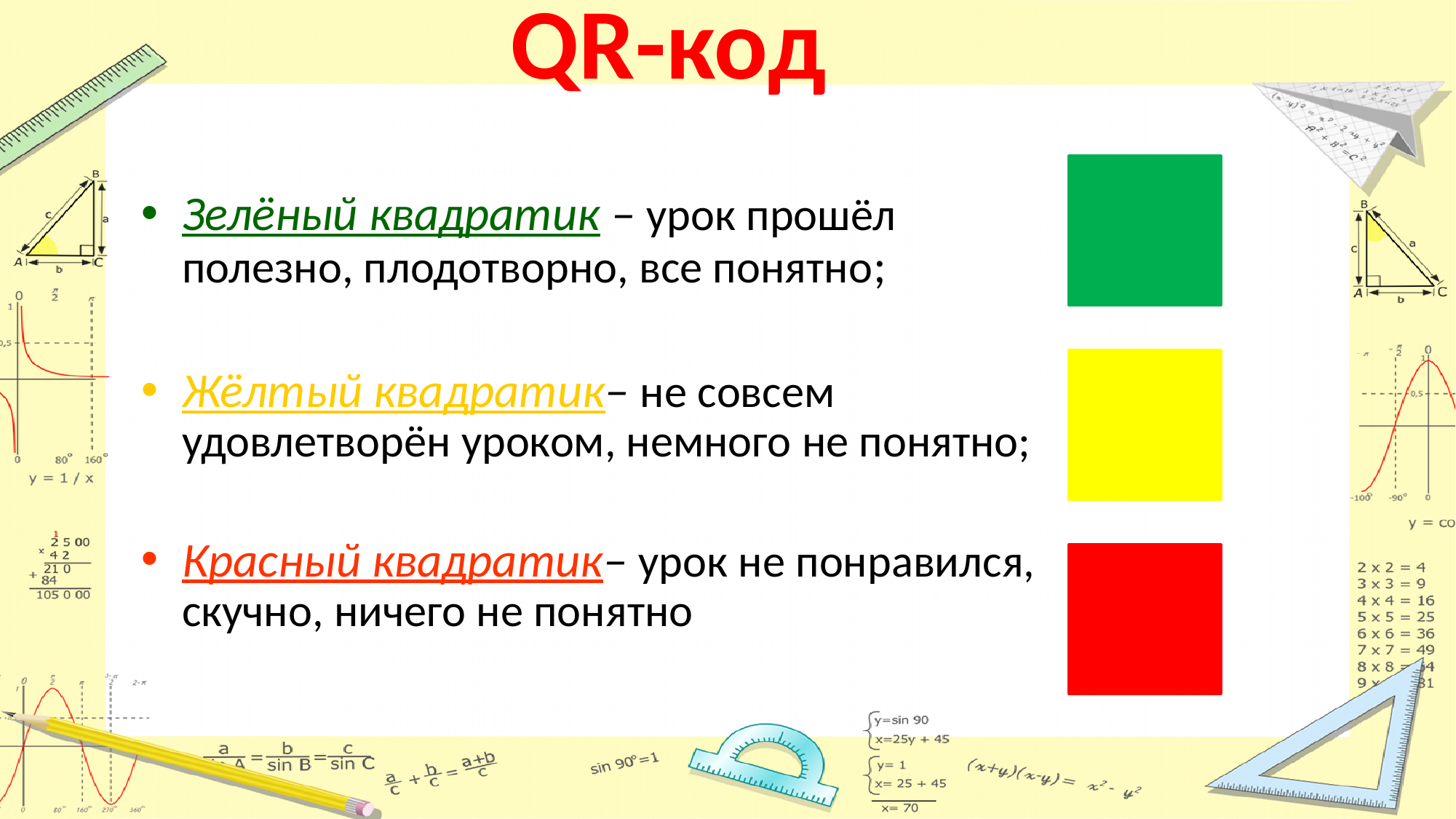

QR-код

Зелёный квадратик – урок прошёл  полезно, плодотворно, все понятно;

Жёлтый квадратик– не совсем удовлетворён уроком, немного не понятно;

Красный квадратик– урок не понравился, скучно, ничего не понятно